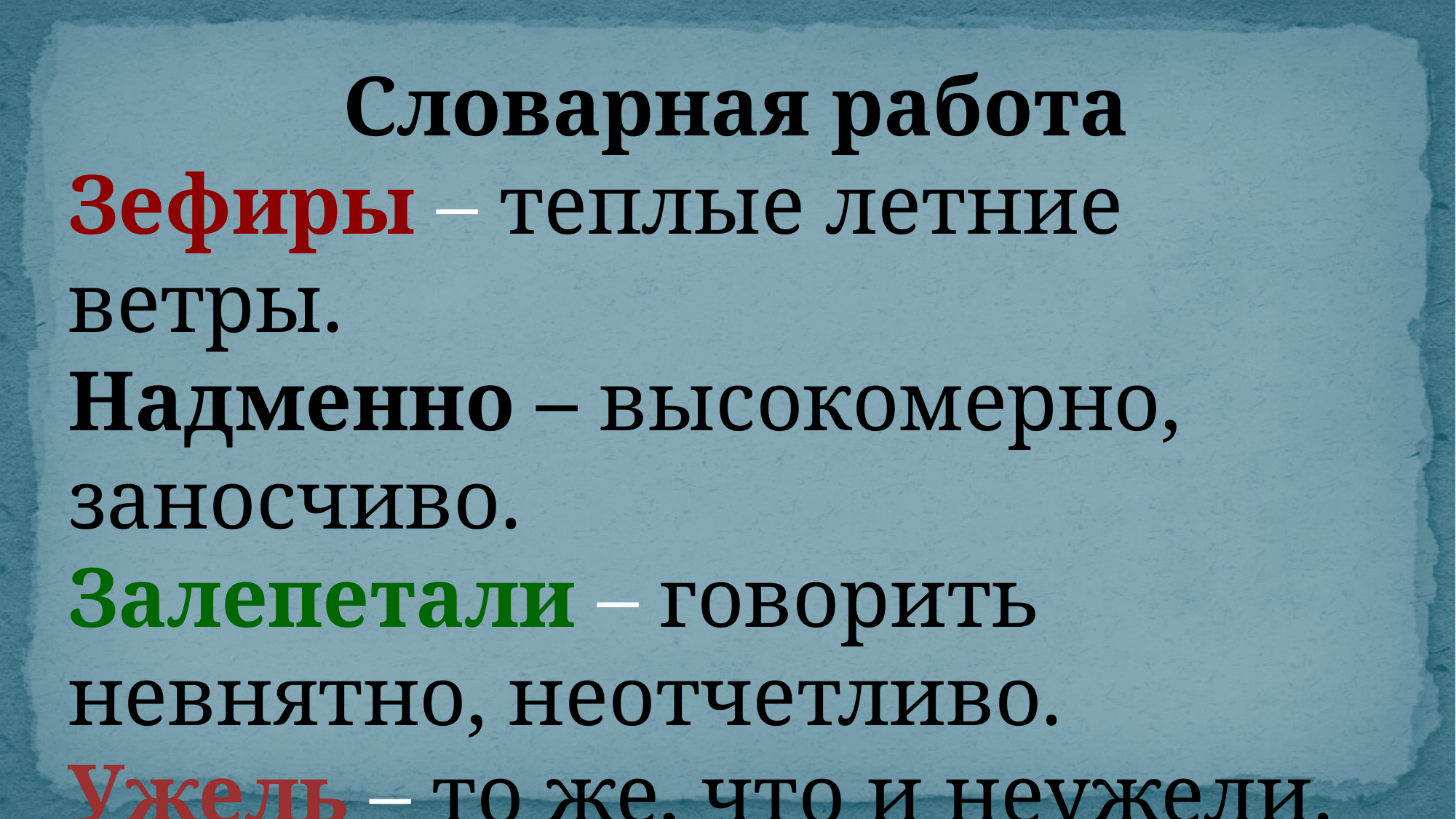

Словарная работа
Зефиры – теплые летние ветры.
Надменно – высокомерно, заносчиво.
Залепетали – говорить невнятно, неотчетливо.
Ужель – то же, что и неужели.
Коем – который.